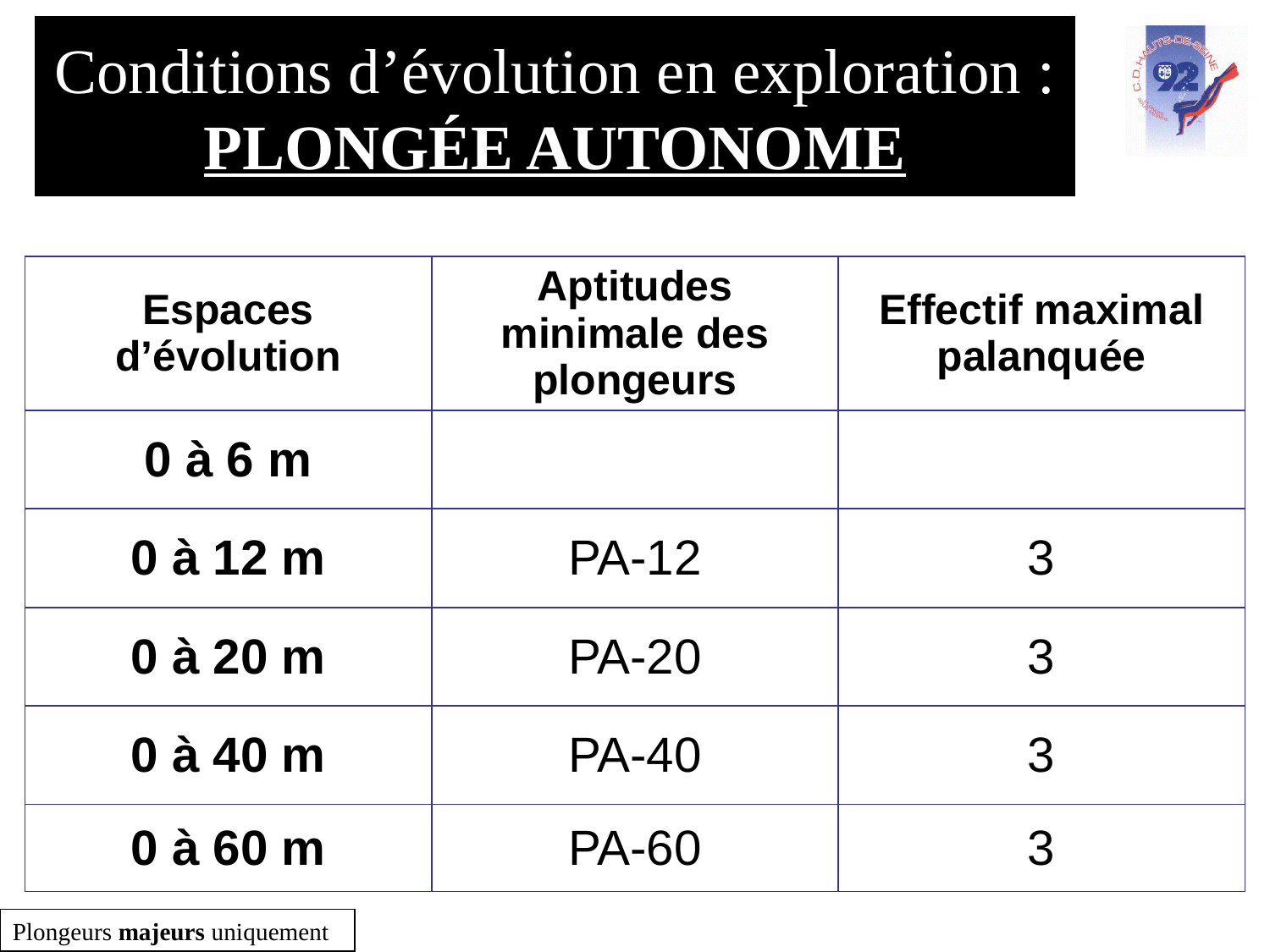

# Conditions d’évolution en exploration : PLONGÉE AUTONOME
| Espaces d’évolution | Aptitudes minimale des plongeurs | Effectif maximal palanquée |
| --- | --- | --- |
| 0 à 6 m |  |  |
| 0 à 12 m | PA-12 | 3 |
| 0 à 20 m | PA-20 | 3 |
| 0 à 40 m | PA-40 | 3 |
| 0 à 60 m | PA-60 | 3 |
Plongeurs majeurs uniquement